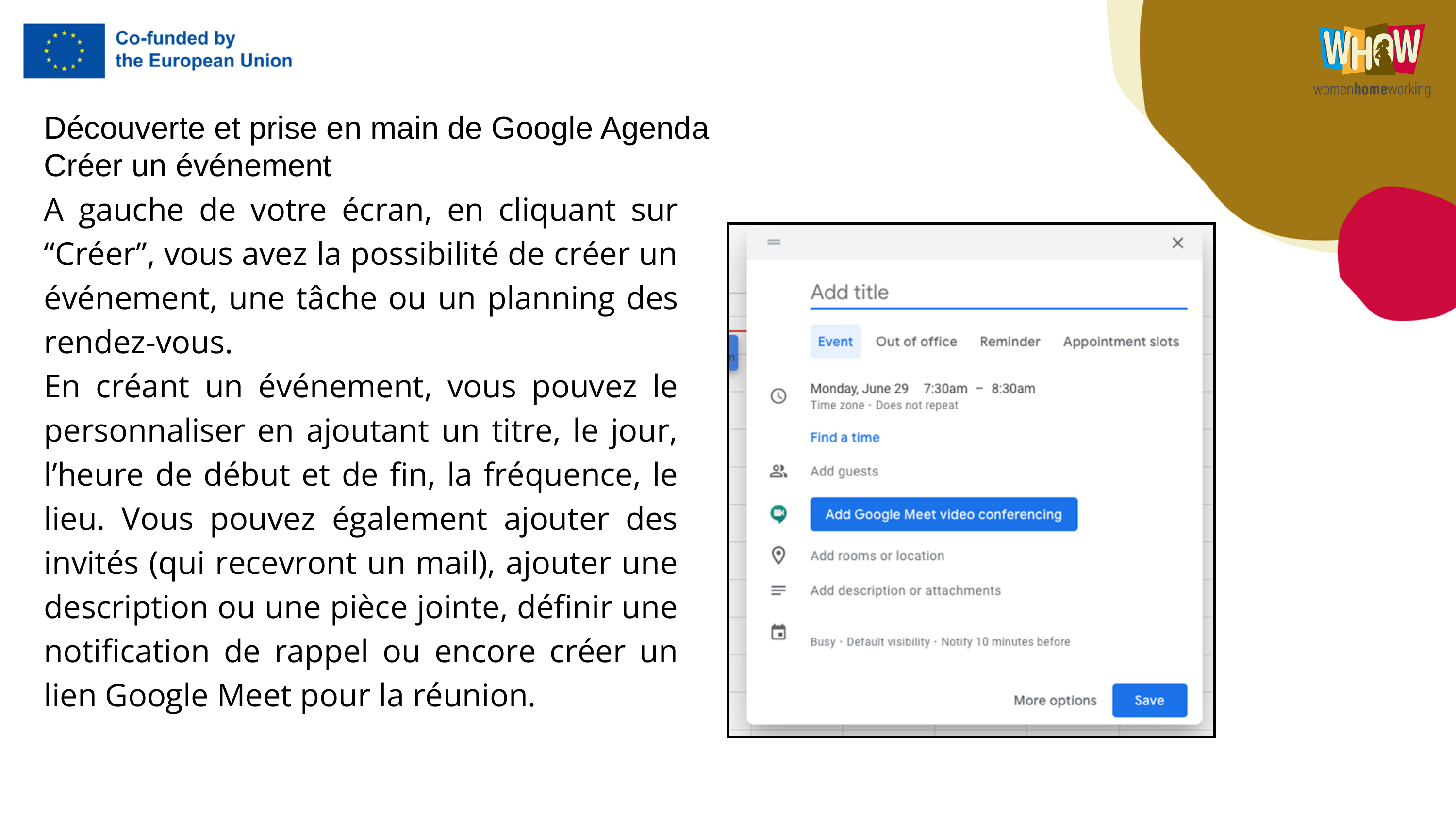

Découverte et prise en main de Google Agenda
Créer un événement
A gauche de votre écran, en cliquant sur “Créer”, vous avez la possibilité de créer un événement, une tâche ou un planning des rendez-vous.
En créant un événement, vous pouvez le personnaliser en ajoutant un titre, le jour, l’heure de début et de fin, la fréquence, le lieu. Vous pouvez également ajouter des invités (qui recevront un mail), ajouter une description ou une pièce jointe, définir une notification de rappel ou encore créer un lien Google Meet pour la réunion.